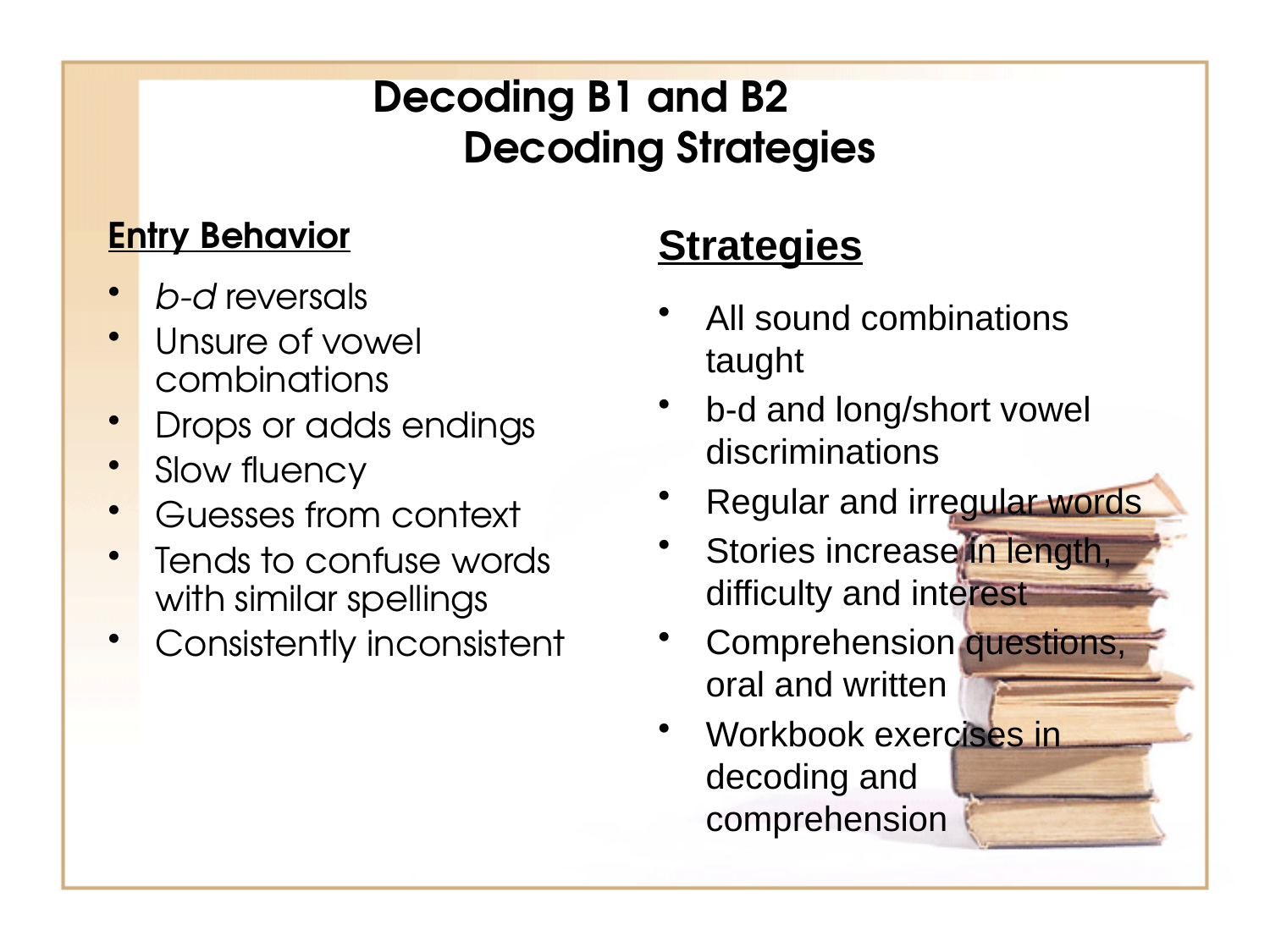

# Decoding B1 and B2 Decoding Strategies
Entry Behavior

b-d reversals
Unsure of vowel combinations
Drops or adds endings
Slow fluency
Guesses from context
Tends to confuse words with similar spellings
Consistently inconsistent

Strategies

All sound combinations taught
b-d and long/short vowel discriminations
Regular and irregular words
Stories increase in length, difficulty and interest
Comprehension questions, oral and written
Workbook exercises in decoding and comprehension